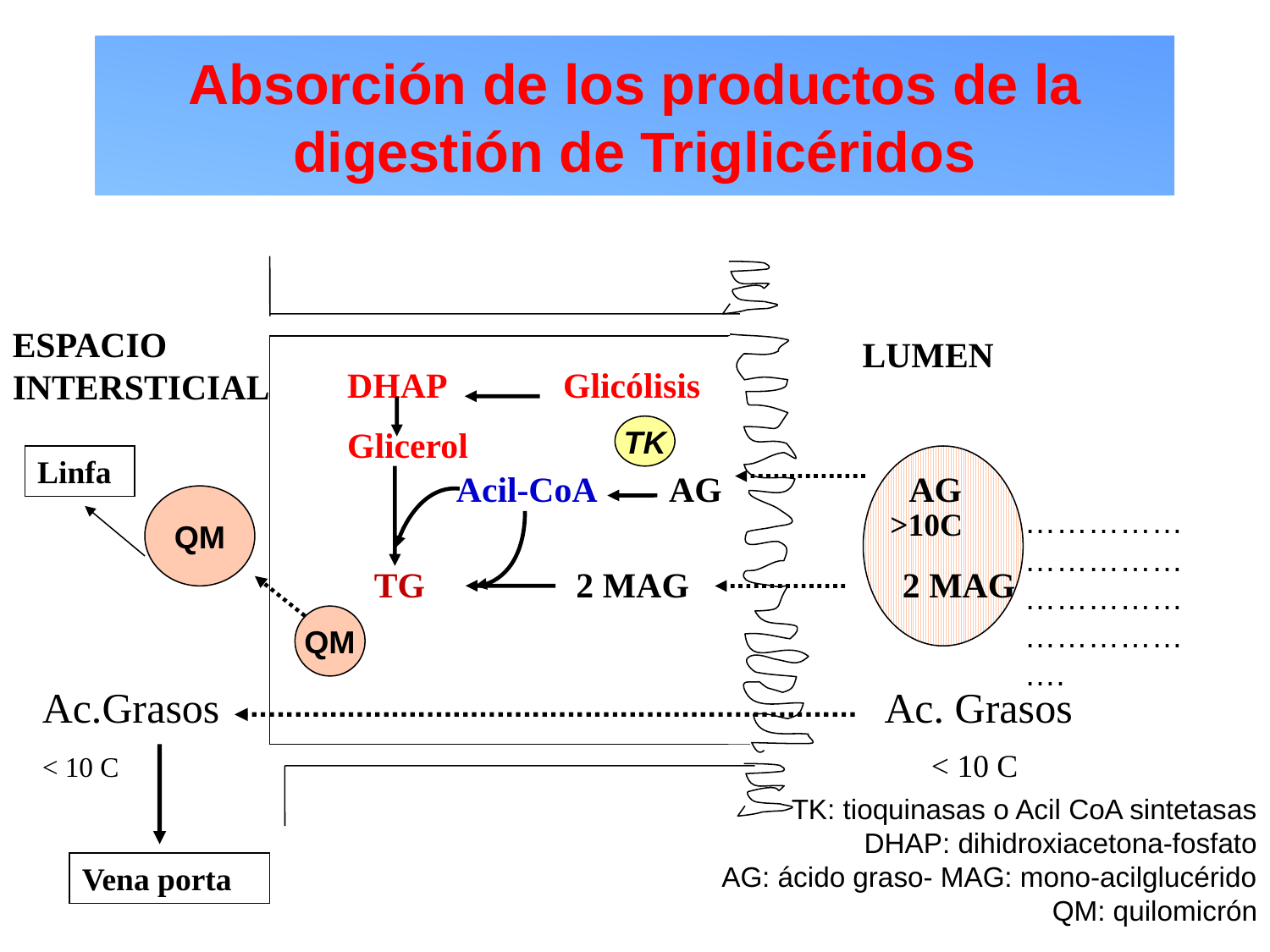

Absorción de los productos de la digestión de Triglicéridos

ESPACIO INTERSTICIAL
LUMEN

DHAP             Glicólisis
Glicerol

TK

          Acil-CoA        AG                     AG
                                                                 >10C

   TG                 2 MAG                        2 MAG

Linfa

QM
……………………………………………………….

QM
Ac.Grasos                                                               Ac. Grasos
< 10 C                                                                                                		< 10 C

Vena porta

TK: tioquinasas o Acil CoA sintetasas
DHAP: dihidroxiacetona-fosfato
AG: ácido graso- MAG: mono-acilglucérido
QM: quilomicrón